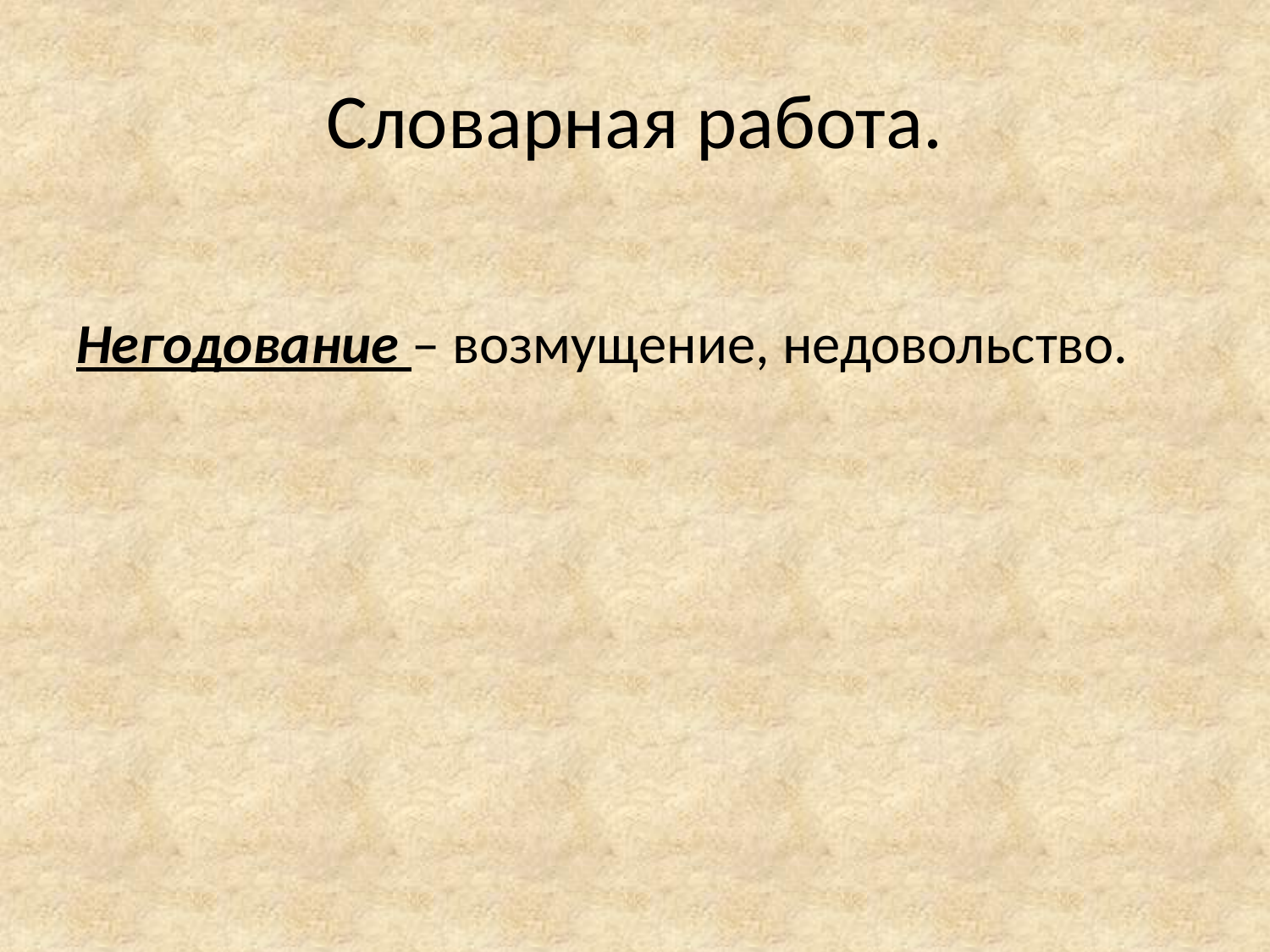

# Словарная работа.

Негодование – возмущение, недовольство.